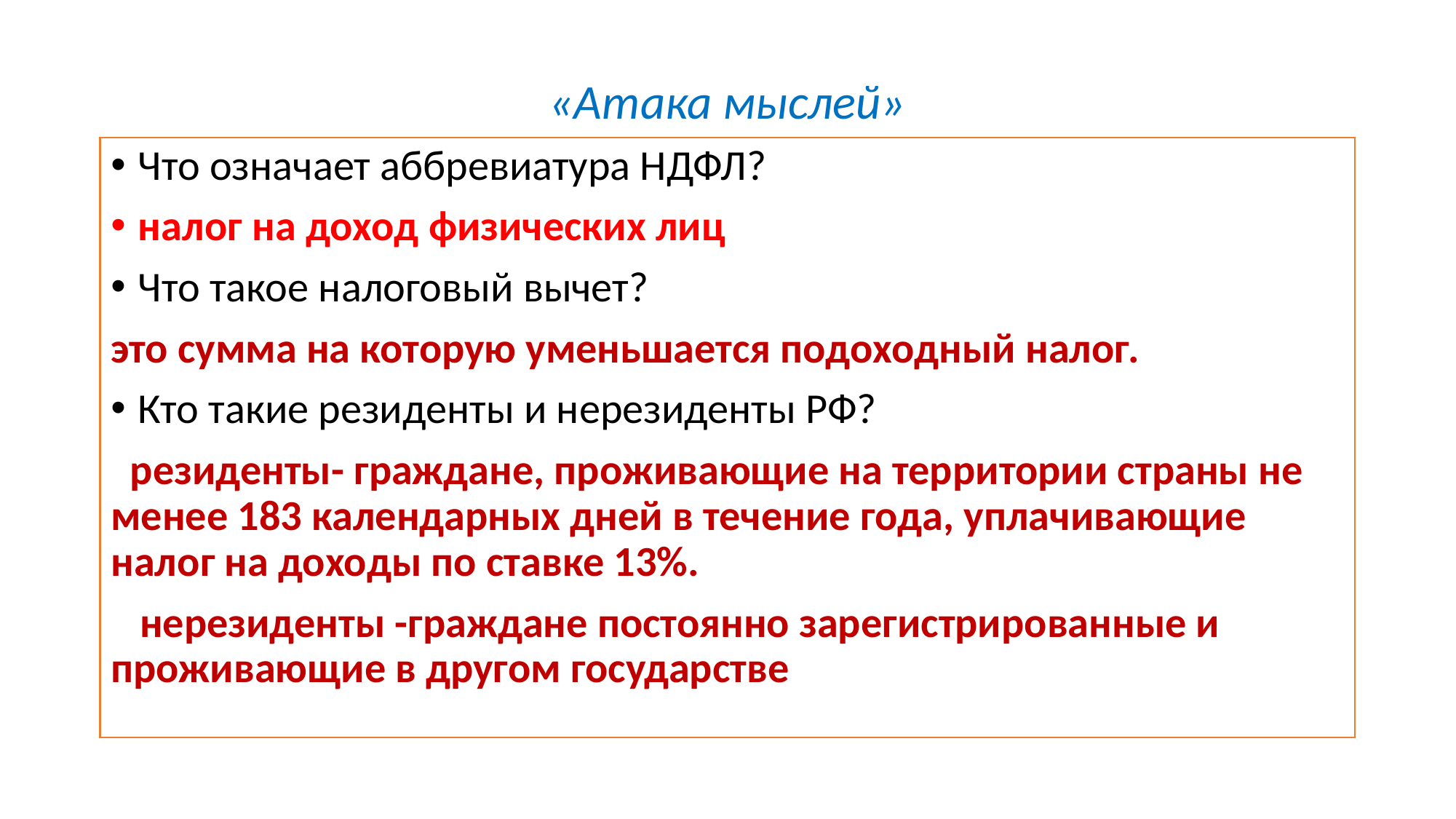

# «Атака мыслей»
Что означает аббревиатура НДФЛ?
налог на доход физических лиц
Что такое налоговый вычет?
это сумма на которую уменьшается подоходный налог.
Кто такие резиденты и нерезиденты РФ?
  резиденты- граждане, проживающие на территории страны не менее 183 календарных дней в течение года, уплачивающие налог на доходы по ставке 13%.
   нерезиденты -граждане постоянно зарегистрированные и проживающие в другом государстве